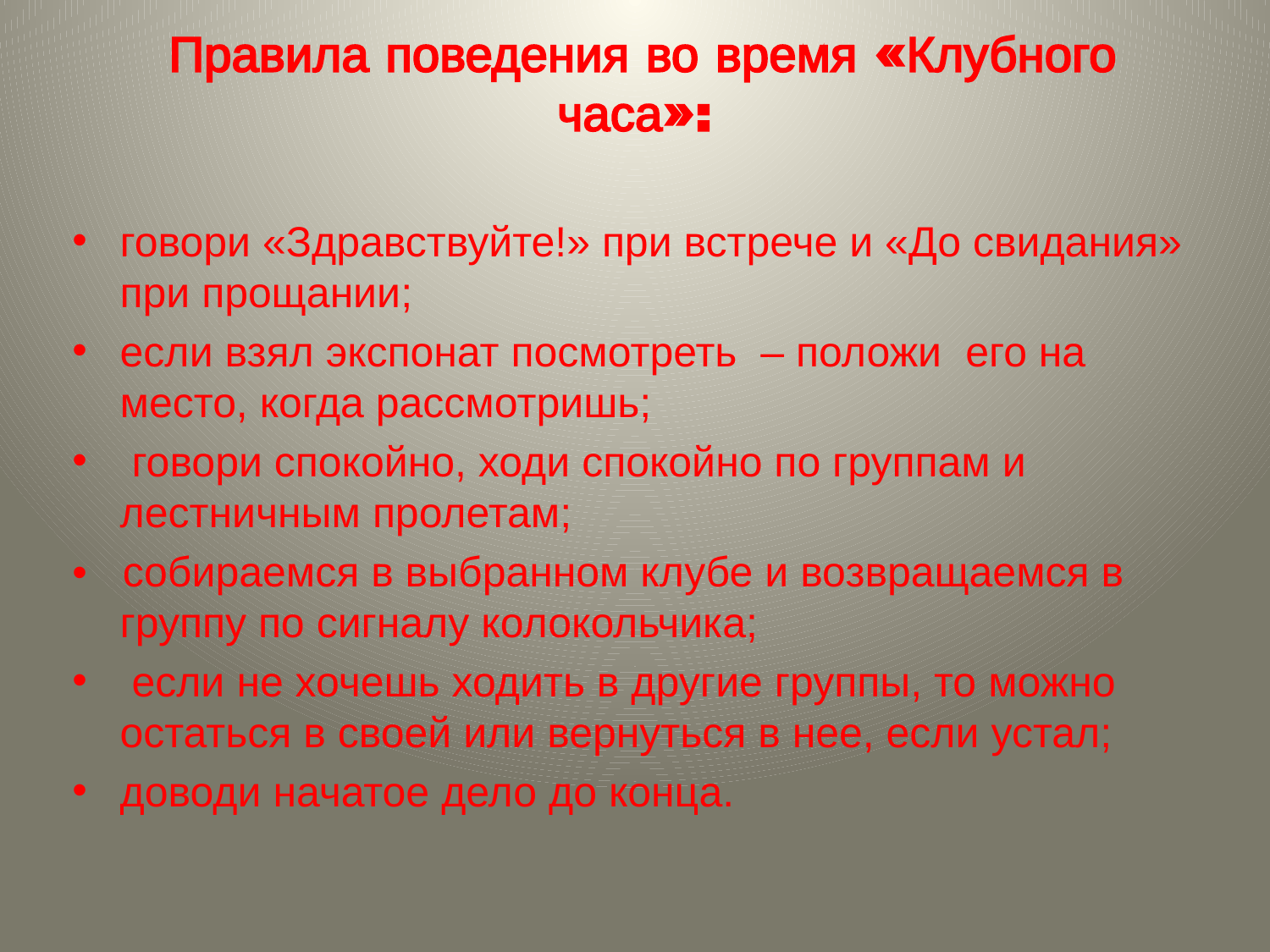

# Правила поведения во время «Клубного часа»:

говори «Здравствуйте!» при встрече и «До свидания» при прощании;
если взял экспонат посмотреть  – положи  его на место, когда рассмотришь;
 говори спокойно, ходи спокойно по группам и лестничным пролетам;
•   собираемся в выбранном клубе и возвращаемся в группу по сигналу колокольчика;
 если не хочешь ходить в другие группы, то можно остаться в своей или вернуться в нее, если устал;
доводи начатое дело до конца.